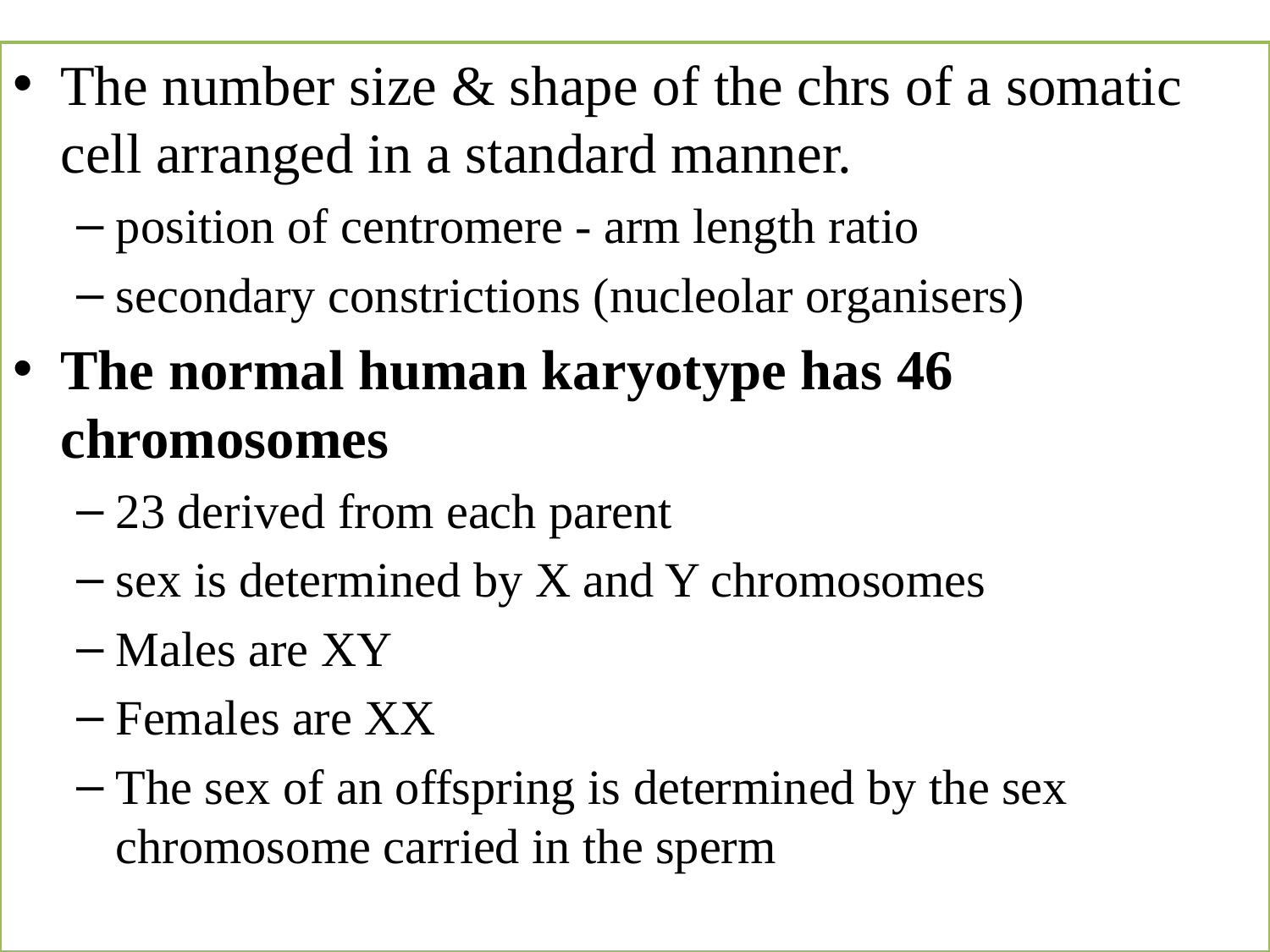

The number size & shape of the chrs of a somatic cell arranged in a standard manner.
position of centromere - arm length ratio
secondary constrictions (nucleolar organisers)
The normal human karyotype has 46 chromosomes
23 derived from each parent
sex is determined by X and Y chromosomes
Males are XY
Females are XX
The sex of an offspring is determined by the sex chromosome carried in the sperm